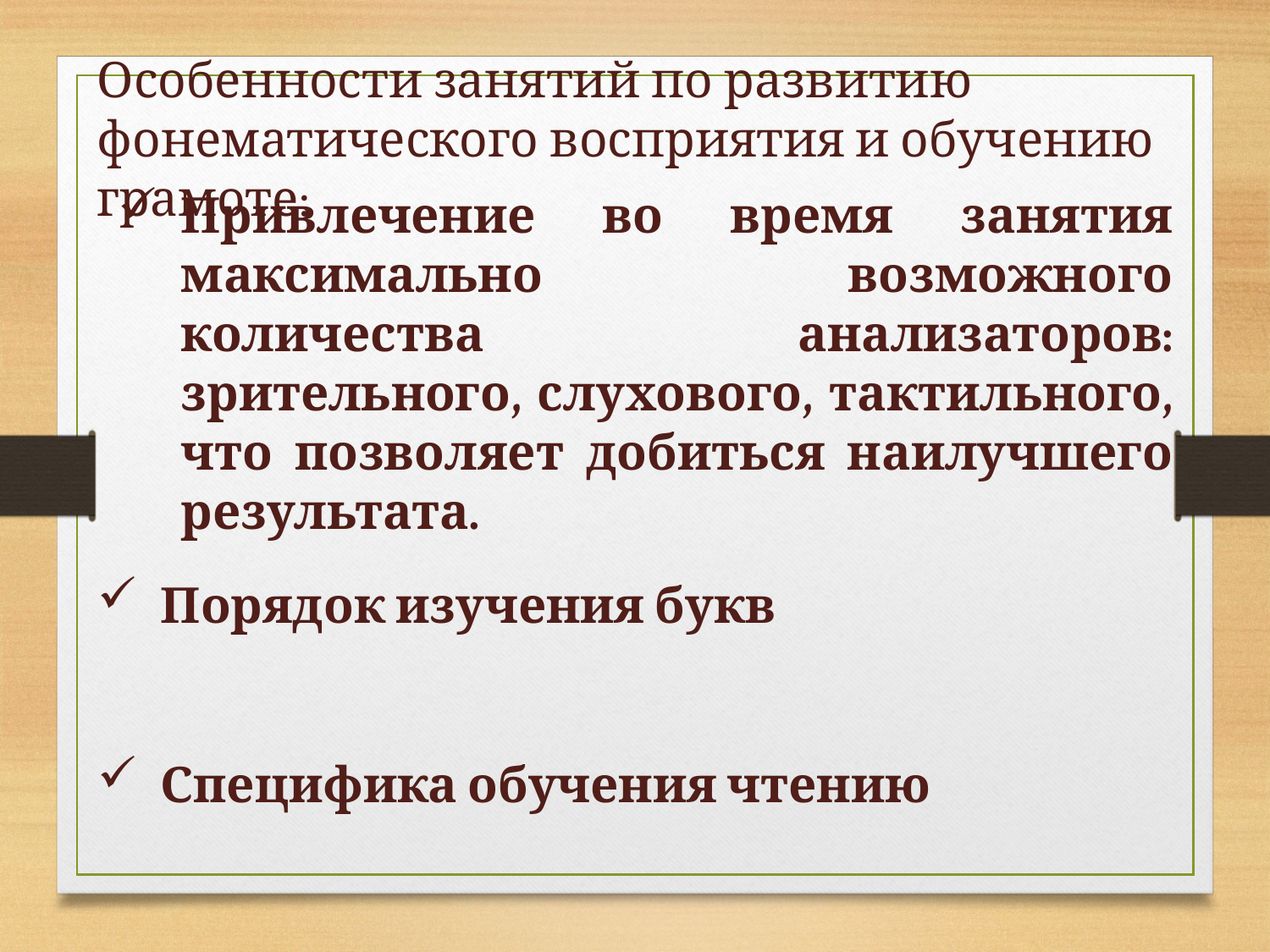

Особенности занятий по развитию фонематического восприятия и обучению грамоте:
Привлечение во время занятия максимально возможного количества анализаторов: зрительного, слухового, тактильного, что позволяет добиться наилучшего результата.
Порядок изучения букв
Специфика обучения чтению